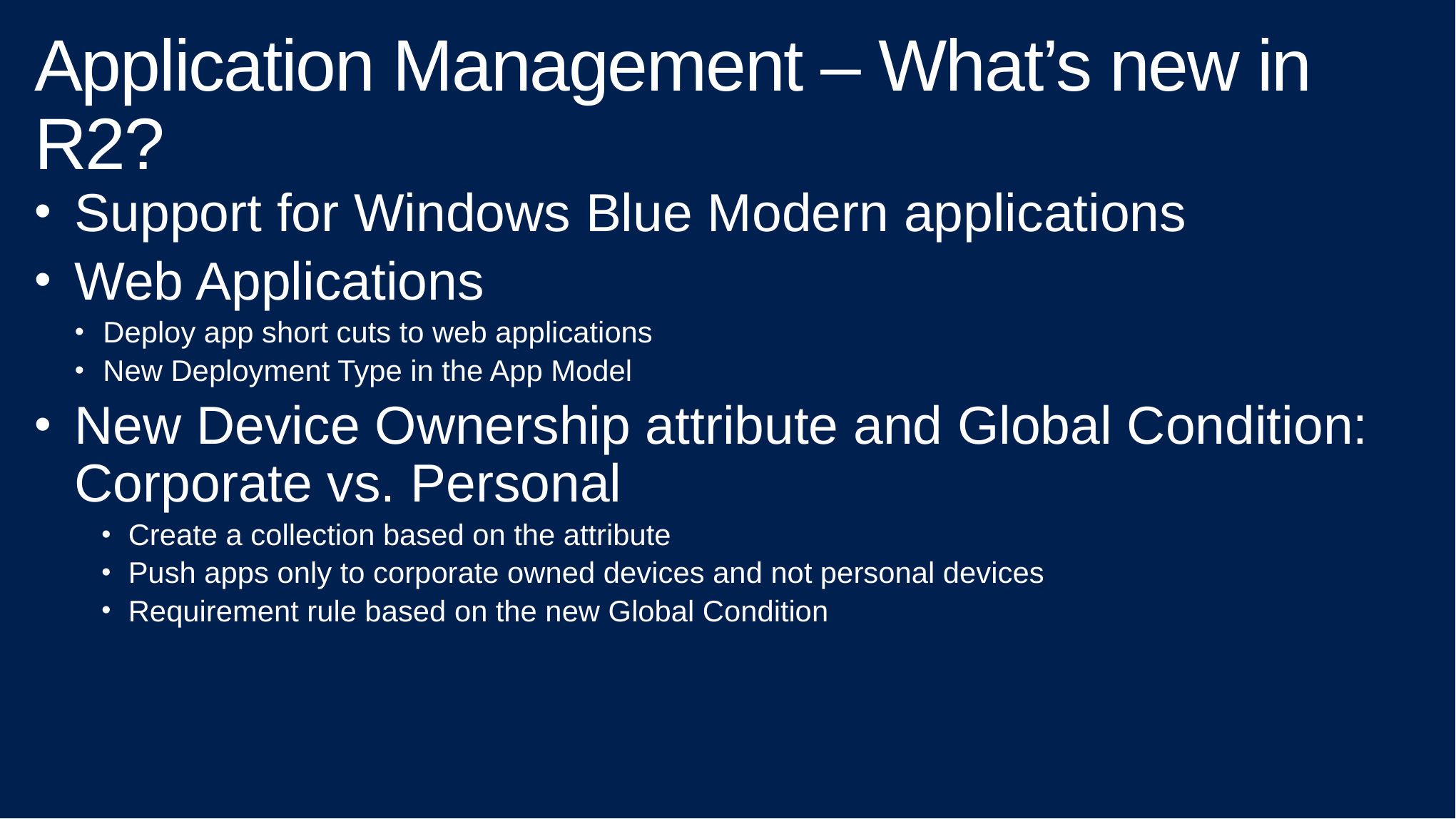

# Application Management – What’s new in R2?
Support for Windows Blue Modern applications
Web Applications
Deploy app short cuts to web applications
New Deployment Type in the App Model
New Device Ownership attribute and Global Condition: Corporate vs. Personal
Create a collection based on the attribute
Push apps only to corporate owned devices and not personal devices
Requirement rule based on the new Global Condition